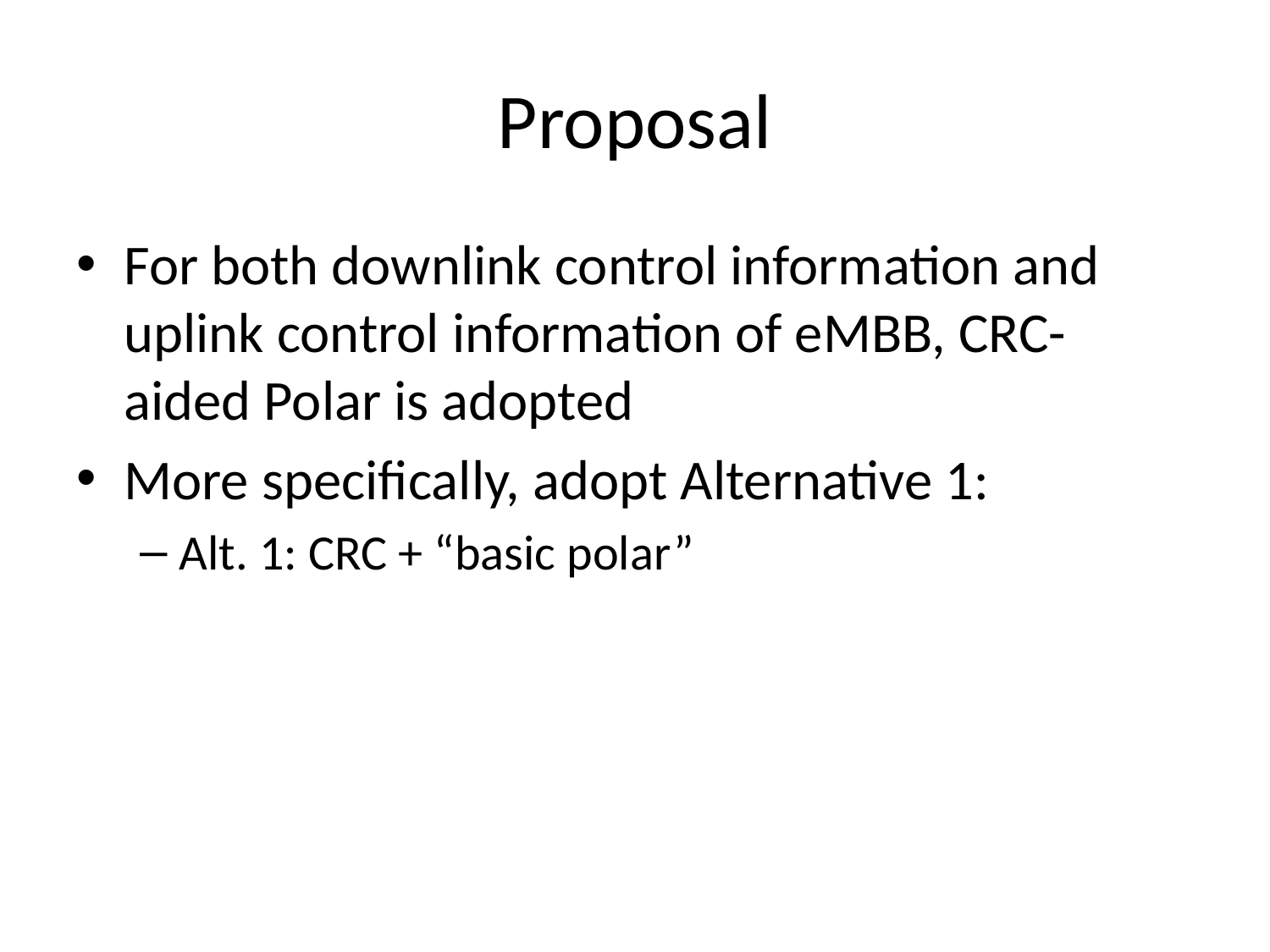

# Proposal
For both downlink control information and uplink control information of eMBB, CRC-aided Polar is adopted
More specifically, adopt Alternative 1:
Alt. 1: CRC + “basic polar”